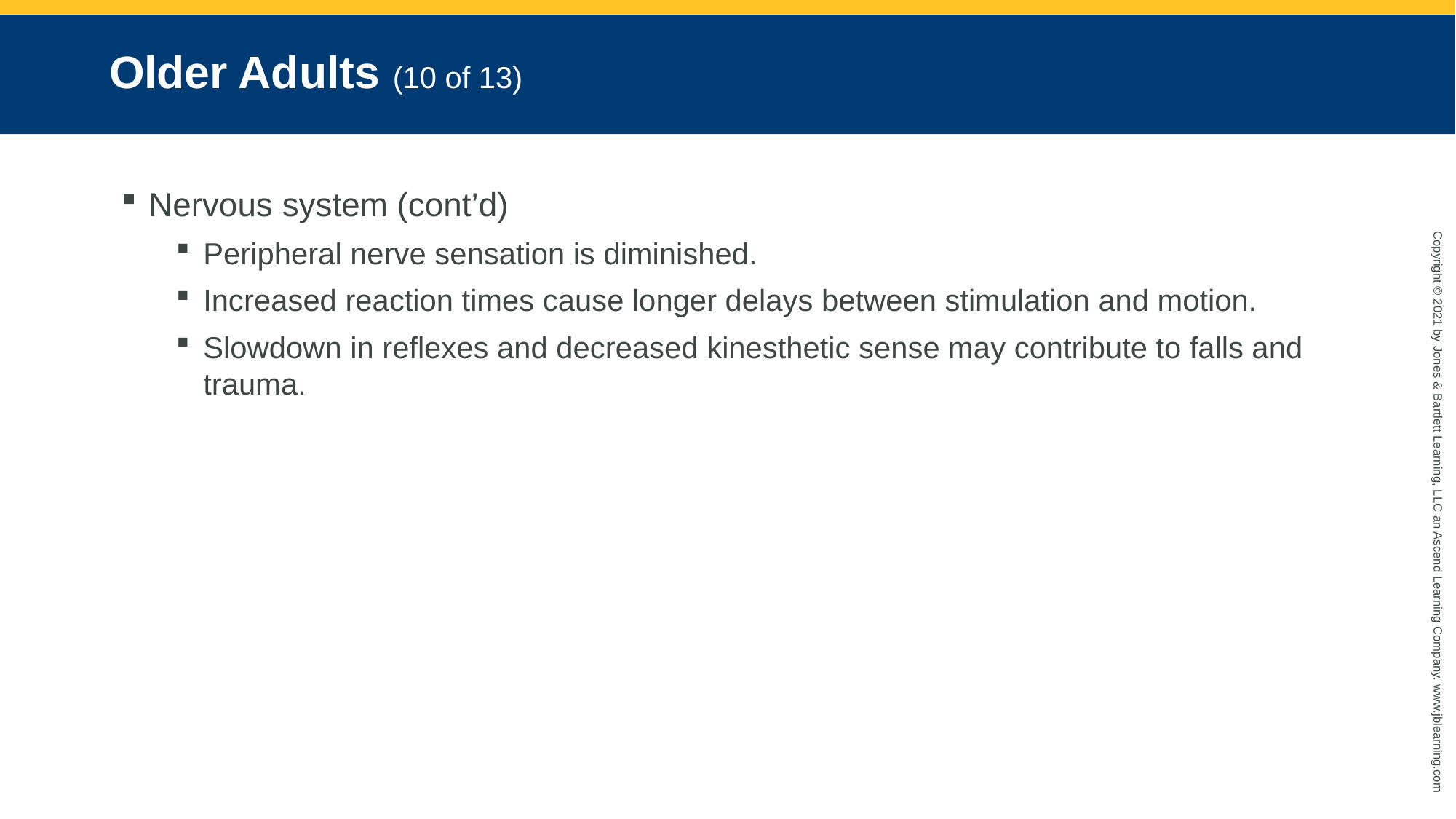

# Older Adults (10 of 13)
Nervous system (cont’d)
Peripheral nerve sensation is diminished.
Increased reaction times cause longer delays between stimulation and motion.
Slowdown in reflexes and decreased kinesthetic sense may contribute to falls and trauma.